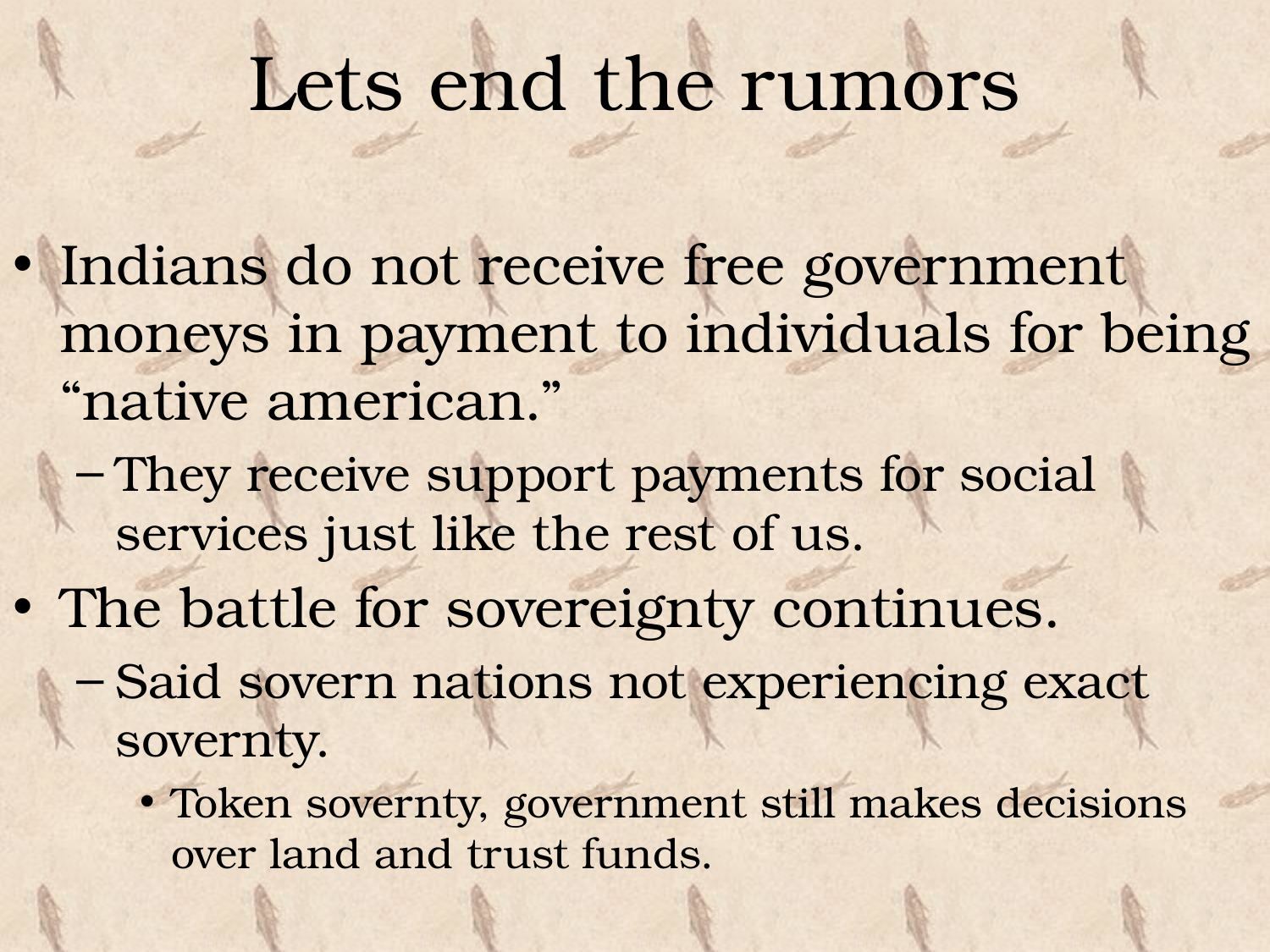

# Lets end the rumors
Indians do not receive free government moneys in payment to individuals for being “native american.”
They receive support payments for social services just like the rest of us.
The battle for sovereignty continues.
Said sovern nations not experiencing exact sovernty.
Token sovernty, government still makes decisions over land and trust funds.